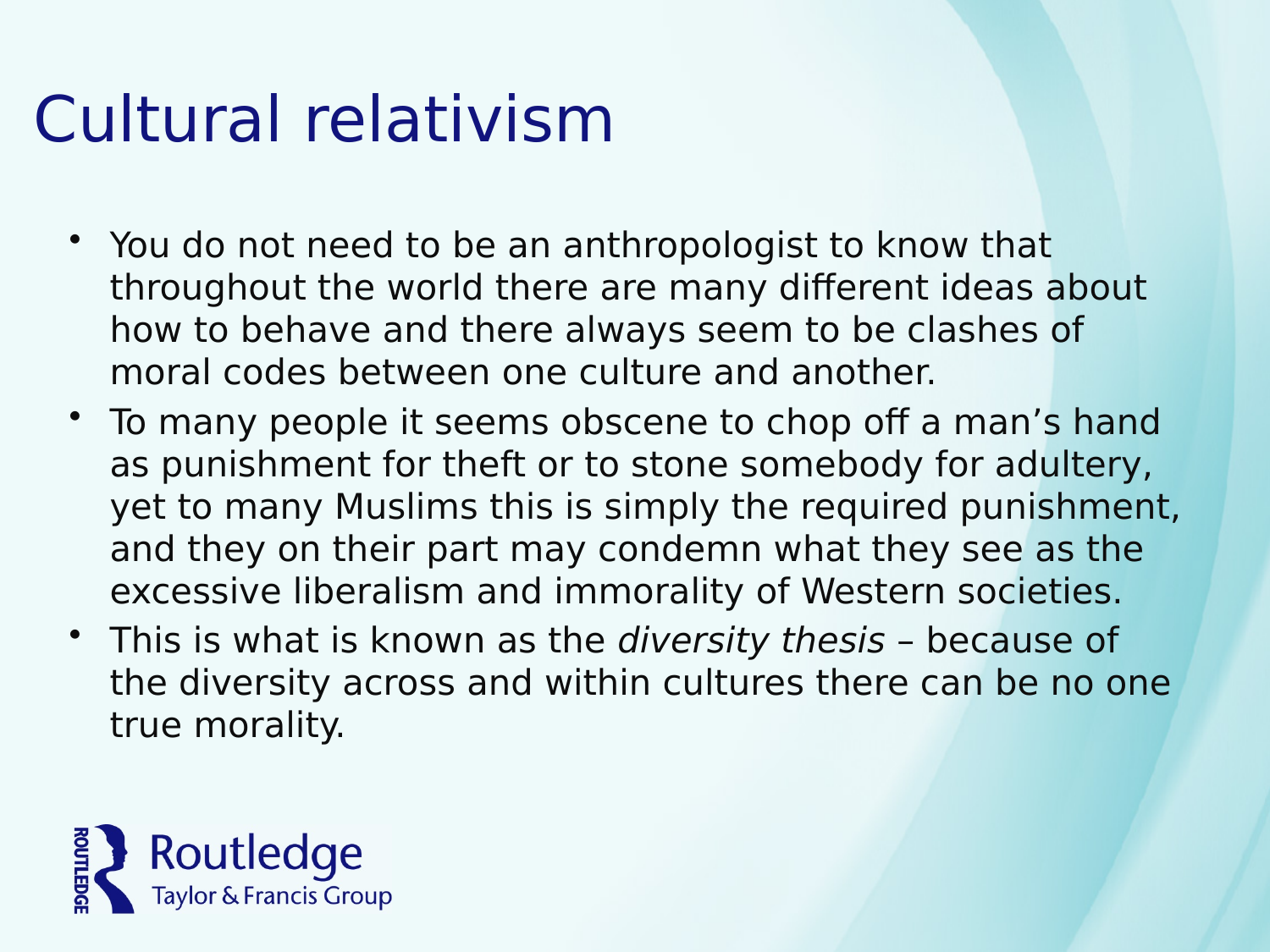

# Cultural relativism
You do not need to be an anthropologist to know that throughout the world there are many different ideas about how to behave and there always seem to be clashes of moral codes between one culture and another.
To many people it seems obscene to chop off a man’s hand as punishment for theft or to stone somebody for adultery, yet to many Muslims this is simply the required punishment, and they on their part may condemn what they see as the excessive liberalism and immorality of Western societies.
This is what is known as the diversity thesis – because of the diversity across and within cultures there can be no one true morality.